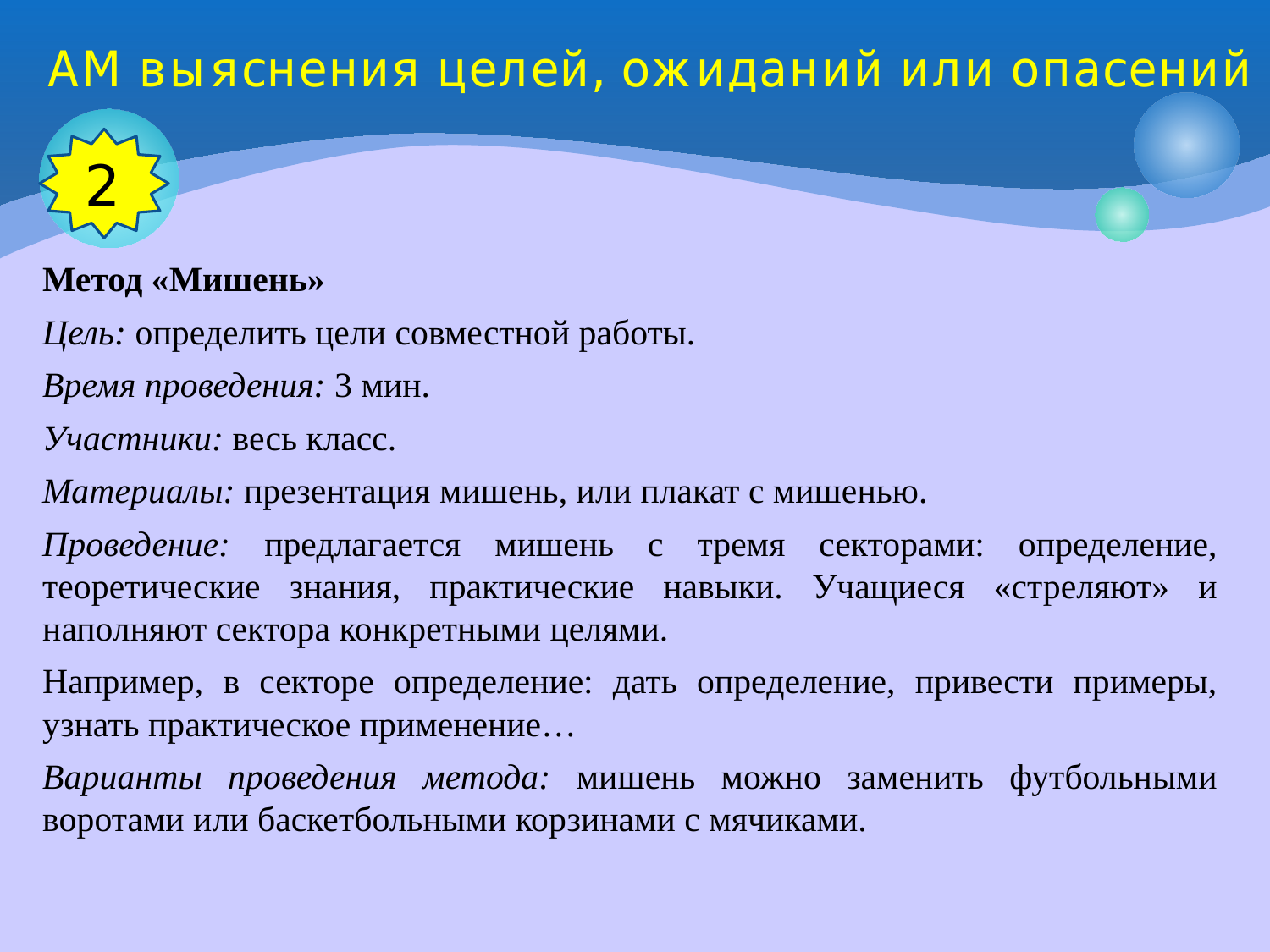

# АМ выяснения целей, ожиданий или опасений
2
Метод «Мишень»
Цель: определить цели совместной работы.
Время проведения: 3 мин.
Участники: весь класс.
Материалы: презентация мишень, или плакат с мишенью.
Проведение: предлагается мишень с тремя секторами: определение, теоретические знания, практические навыки. Учащиеся «стреляют» и наполняют сектора конкретными целями.
Например, в секторе определение: дать определение, привести примеры, узнать практическое применение…
Варианты проведения метода: мишень можно заменить футбольными воротами или баскетбольными корзинами с мячиками.